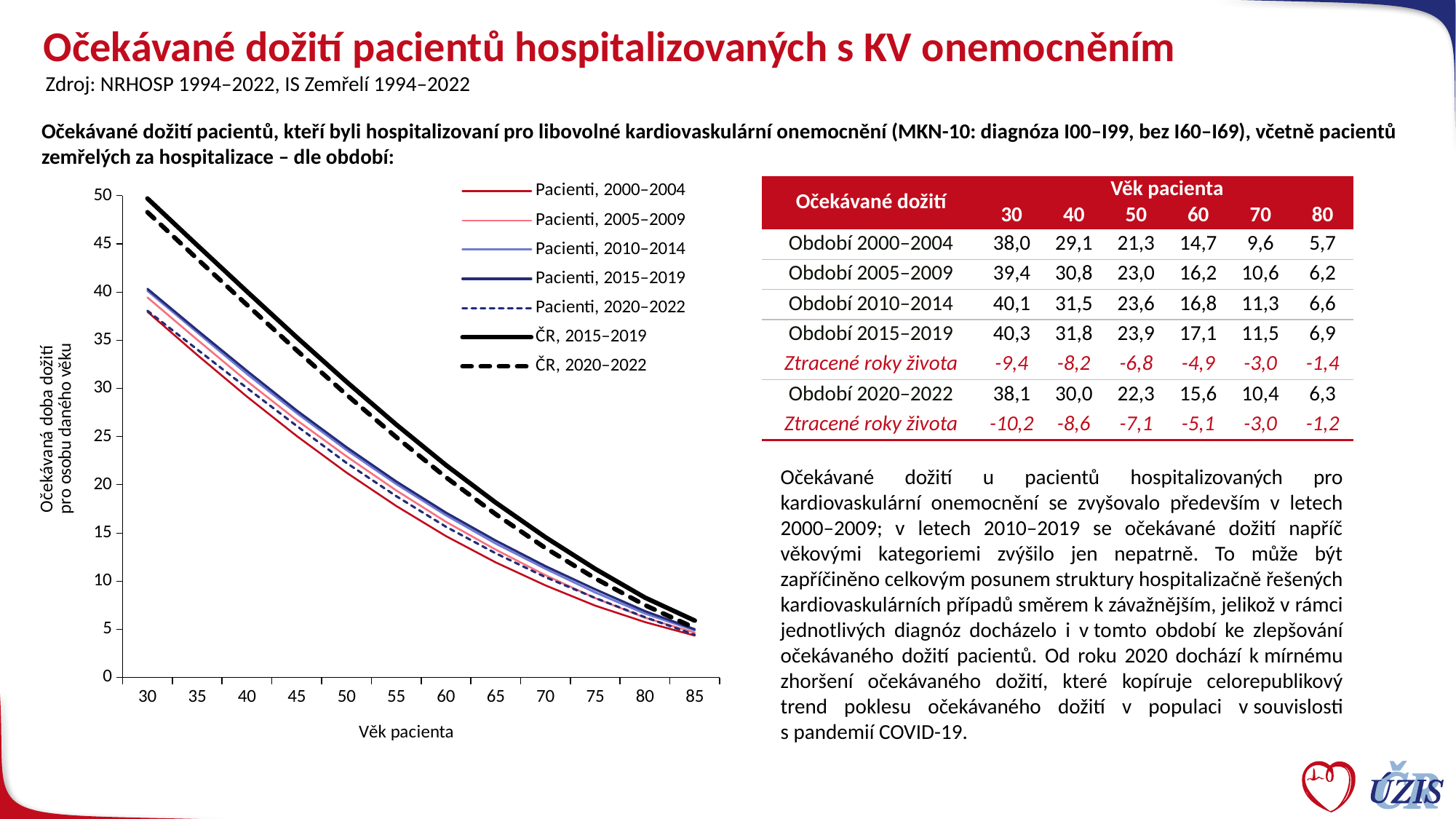

# Očekávané dožití pacientů hospitalizovaných s KV onemocněním
Zdroj: NRHOSP 1994–2022, IS Zemřelí 1994–2022
Očekávané dožití pacientů, kteří byli hospitalizovaní pro libovolné kardiovaskulární onemocnění (MKN-10: diagnóza I00–I99, bez I60–I69), včetně pacientů zemřelých za hospitalizace – dle období:

### Chart

| Category | Pacienti, 2000–2004 | Pacienti, 2005–2009 | Pacienti, 2010–2014 | Pacienti, 2015–2019 | Pacienti, 2020–2022 | ČR, 2015–2019 | ČR, 2020–2022 |
|---|---|---|---|---|---|---|---|
| 30 | 37.9544338254221 | 39.4433111226727 | 40.1445106335212 | 40.3324501203586 | 38.0634566275071 | 49.7102364525593 | 48.2871166727695 |
| 35 | 33.4777008252101 | 35.0541435262992 | 35.8301639662508 | 36.0393936774902 | 34.045206447232 | 44.8615214226449 | 43.4536930738916 |
| 40 | 29.1471055181417 | 30.7562728237904 | 31.5138634553039 | 31.8153137218585 | 30.0412593212796 | 40.0516637111707 | 38.669144795079 |
| 45 | 25.0619939397913 | 26.7090480140297 | 27.4547084696429 | 27.706916766989 | 26.1050337967045 | 35.3081859108923 | 33.9512606530807 |
| 50 | 21.2618549700529 | 22.9585789958018 | 23.6320860855914 | 23.8983169330387 | 22.2668124838131 | 30.6933992857516 | 29.3490409712768 |
| 55 | 17.7994930736643 | 19.4151796277497 | 20.0870395684533 | 20.3422417567914 | 18.8209161244353 | 26.2534417392725 | 24.9473203740097 |
| 60 | 14.6694420267643 | 16.1567479677574 | 16.8449364054687 | 17.1015400508677 | 15.6419877635629 | 22.0384250282531 | 20.7712810465164 |
| 65 | 11.9407775584067 | 13.2642332401585 | 13.909458044217 | 14.2041162291335 | 12.8884923141608 | 18.1489955997965 | 16.9435699361542 |
| 70 | 9.55455373064383 | 10.6130775944629 | 11.290634236068 | 11.549989264288 | 10.4088336375598 | 14.5497891055359 | 13.4249829199773 |
| 75 | 7.45352686553312 | 8.23354303747704 | 8.82544694158244 | 9.14505129227936 | 8.24811787613509 | 11.2674537306707 | 10.2804413683119 |
| 80 | 5.74707531855795 | 6.19787290384416 | 6.64146838571833 | 6.87968042129743 | 6.25860357835428 | 8.28758699425064 | 7.50413344940471 |
| 85 | 4.34685054901703 | 4.65442744552619 | 4.89861192779886 | 4.99737582359493 | 4.43477657507633 | 5.89912804479197 | 5.14276466929824 |
| Očekávané dožití | Věk pacienta |  |  |  |  |  |
| --- | --- | --- | --- | --- | --- | --- |
| Očekávané dožití | 30 | 40 | 50 | 60 | 70 | 80 |
| Období 2000–2004 | 38,0 | 29,1 | 21,3 | 14,7 | 9,6 | 5,7 |
| Období 2005–2009 | 39,4 | 30,8 | 23,0 | 16,2 | 10,6 | 6,2 |
| Období 2010–2014 | 40,1 | 31,5 | 23,6 | 16,8 | 11,3 | 6,6 |
| Období 2015–2019 | 40,3 | 31,8 | 23,9 | 17,1 | 11,5 | 6,9 |
| Ztracené roky života | -9,4 | -8,2 | -6,8 | -4,9 | -3,0 | -1,4 |
| Období 2020–2022 | 38,1 | 30,0 | 22,3 | 15,6 | 10,4 | 6,3 |
| Ztracené roky života | -10,2 | -8,6 | -7,1 | -5,1 | -3,0 | -1,2 |
Očekávané dožití u pacientů hospitalizovaných pro kardiovaskulární onemocnění se zvyšovalo především v letech 2000–2009; v letech 2010–2019 se očekávané dožití napříč věkovými kategoriemi zvýšilo jen nepatrně. To může být zapříčiněno celkovým posunem struktury hospitalizačně řešených kardiovaskulárních případů směrem k závažnějším, jelikož v rámci jednotlivých diagnóz docházelo i v tomto období ke zlepšování očekávaného dožití pacientů. Od roku 2020 dochází k mírnému zhoršení očekávaného dožití, které kopíruje celorepublikový trend poklesu očekávaného dožití v populaci v souvislosti s pandemií COVID-19.